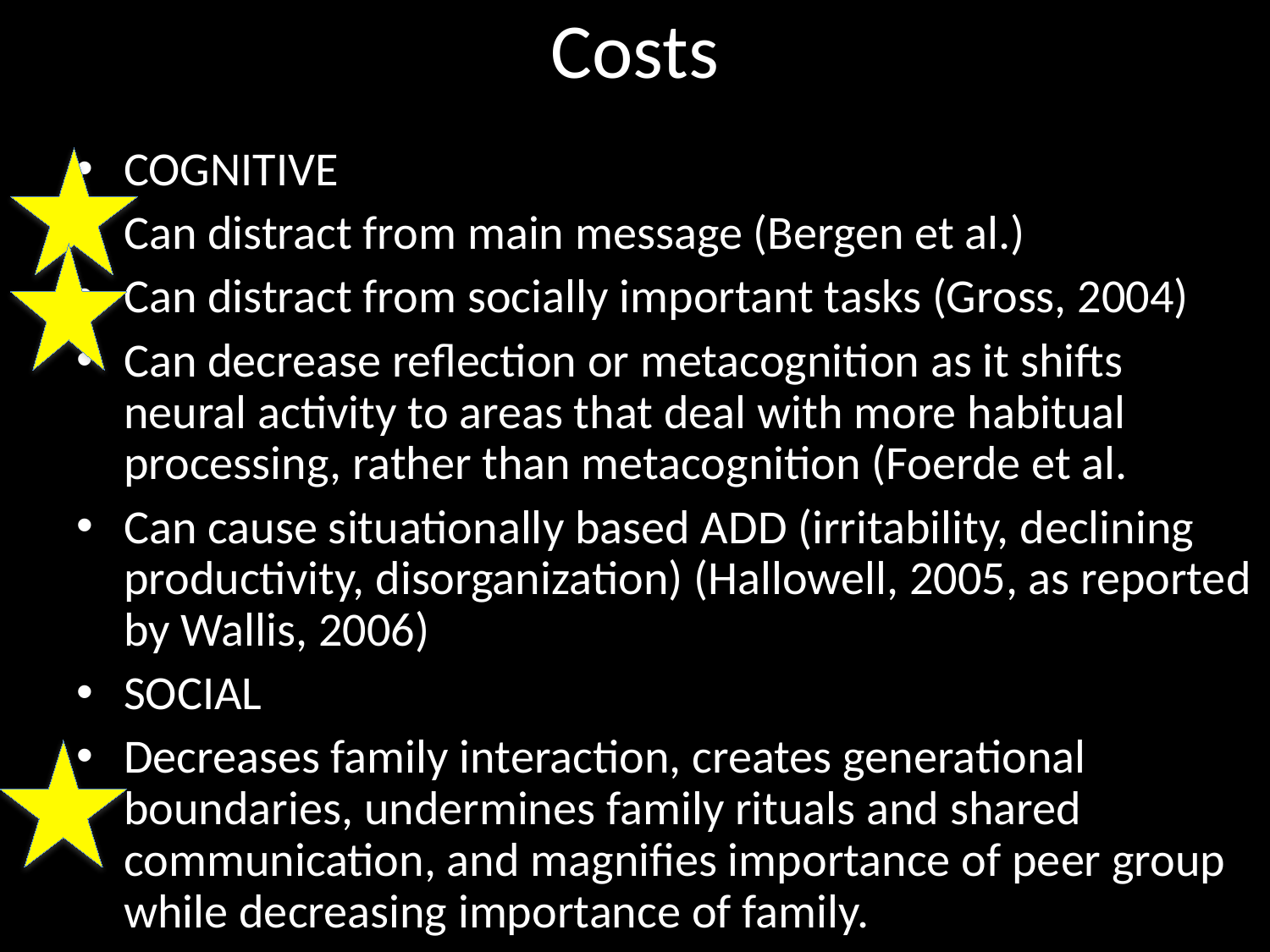

# Costs
COGNITIVE
Can distract from main message (Bergen et al.)
Can distract from socially important tasks (Gross, 2004)
Can decrease reflection or metacognition as it shifts neural activity to areas that deal with more habitual processing, rather than metacognition (Foerde et al.
Can cause situationally based ADD (irritability, declining productivity, disorganization) (Hallowell, 2005, as reported by Wallis, 2006)
SOCIAL
Decreases family interaction, creates generational boundaries, undermines family rituals and shared communication, and magnifies importance of peer group while decreasing importance of family.